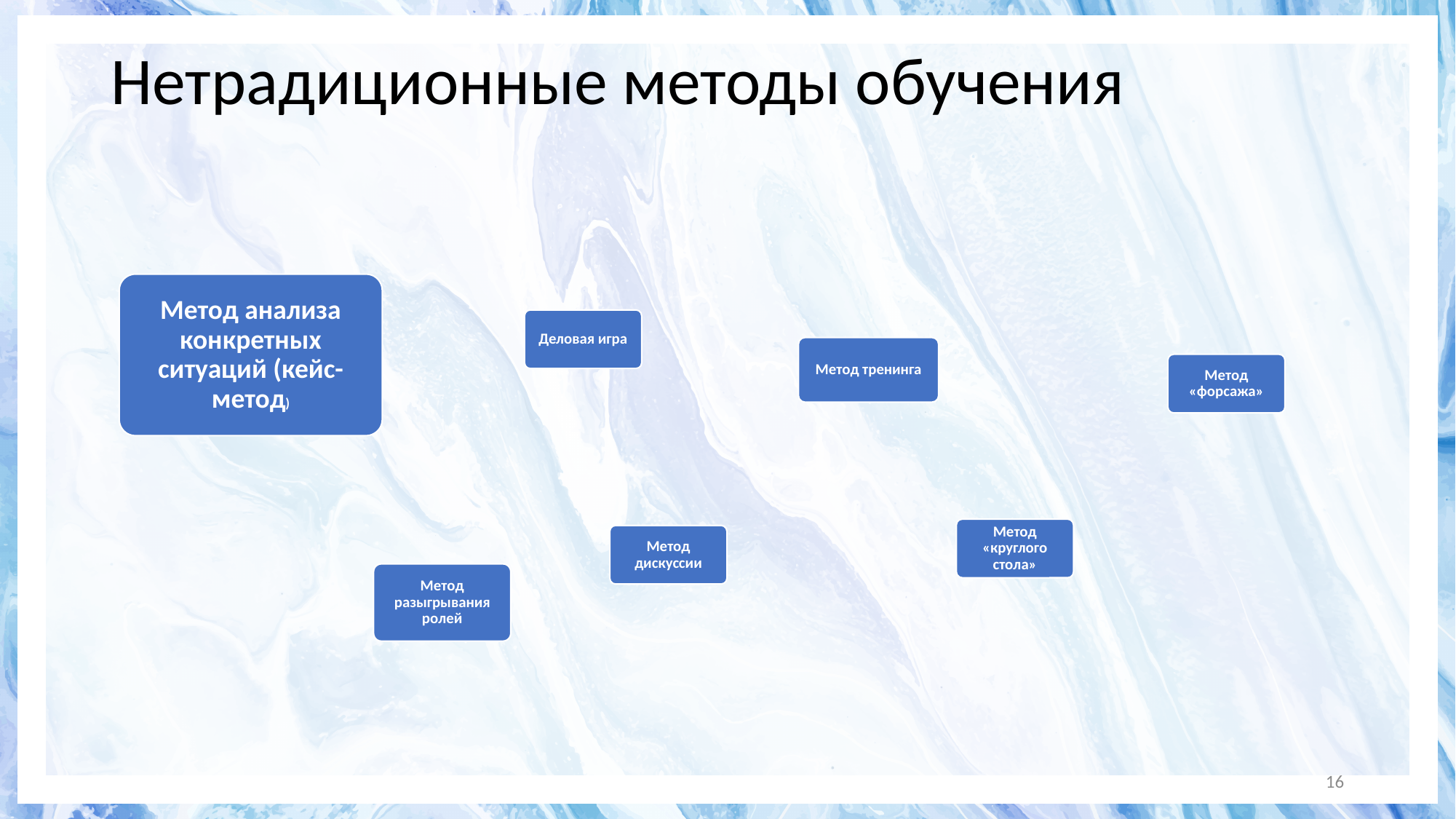

# Нетрадиционные методы обучения
Метод анализа конкретных ситуаций (кейс-метод)
Метод разыгрывания ролей
Деловая игра
Метод дискуссии
Метод «круглого стола»
Метод тренинга
Метод «форсажа»

16